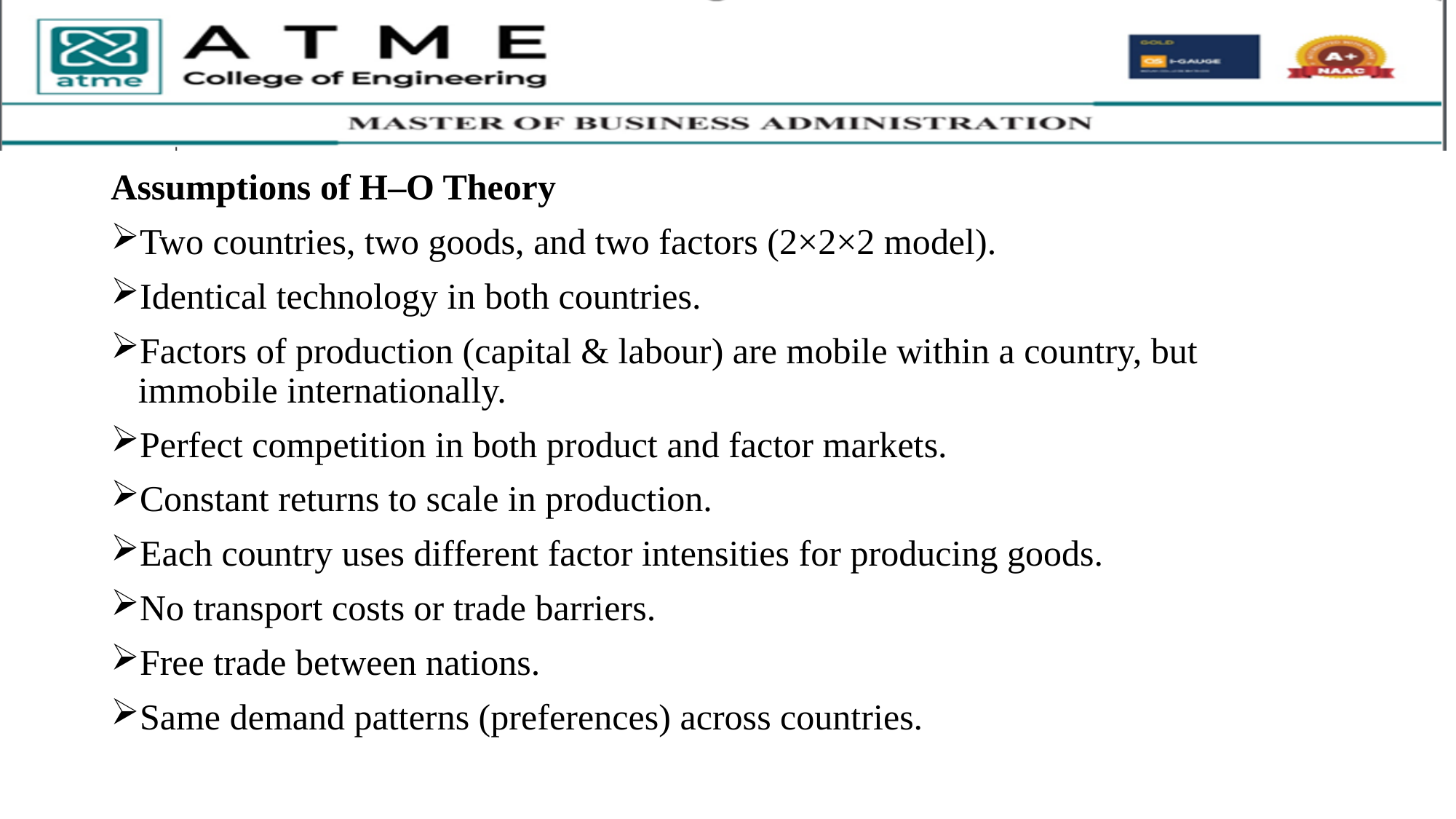

Assumptions of H–O Theory
Two countries, two goods, and two factors (2×2×2 model).
Identical technology in both countries.
Factors of production (capital & labour) are mobile within a country, but immobile internationally.
Perfect competition in both product and factor markets.
Constant returns to scale in production.
Each country uses different factor intensities for producing goods.
No transport costs or trade barriers.
Free trade between nations.
Same demand patterns (preferences) across countries.